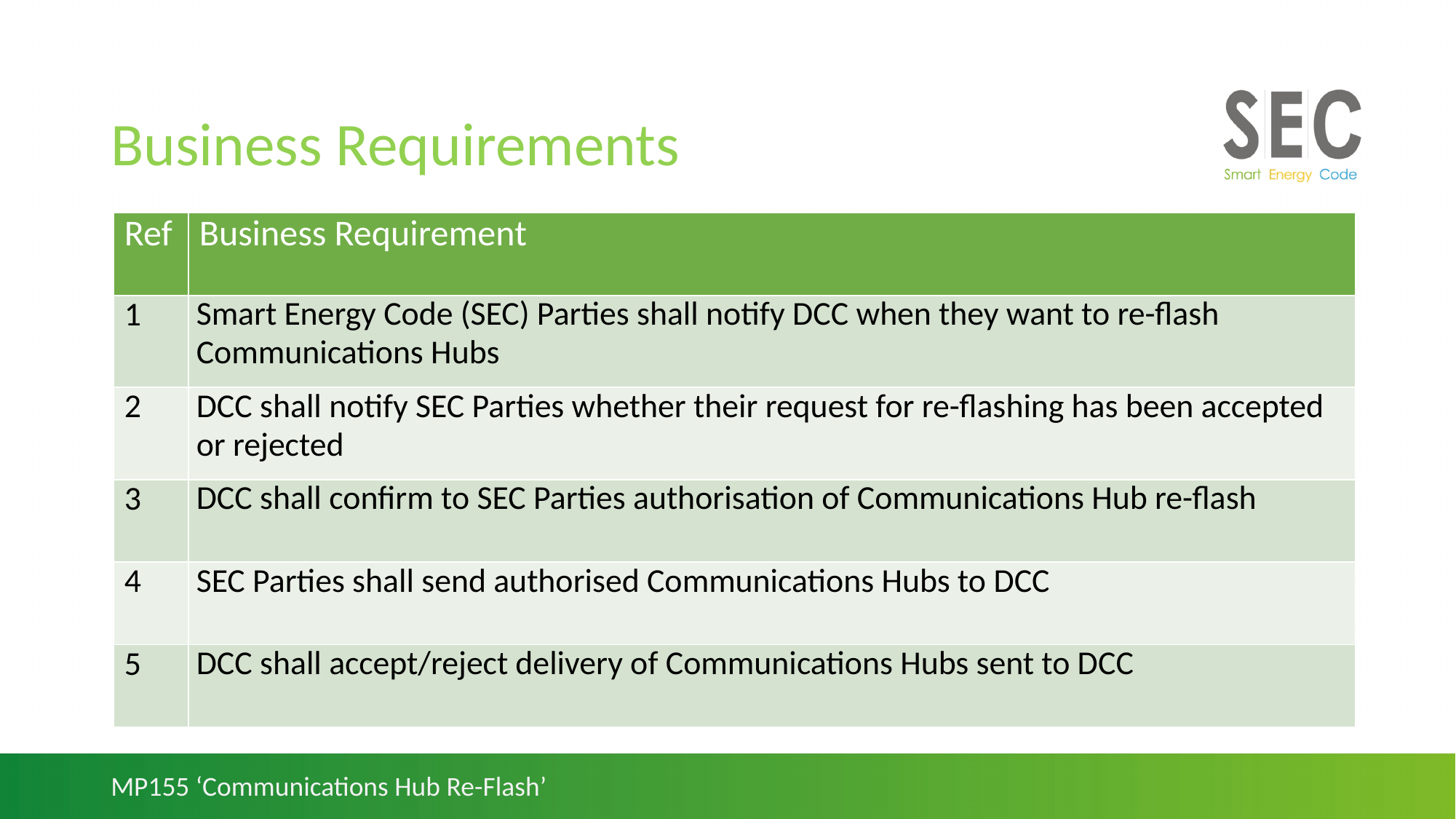

# Business Requirements
| Ref | Business Requirement |
| --- | --- |
| 1 | Smart Energy Code (SEC) Parties shall notify DCC when they want to re-flash Communications Hubs |
| 2 | DCC shall notify SEC Parties whether their request for re-flashing has been accepted or rejected |
| 3 | DCC shall confirm to SEC Parties authorisation of Communications Hub re-flash |
| 4 | SEC Parties shall send authorised Communications Hubs to DCC |
| 5 | DCC shall accept/reject delivery of Communications Hubs sent to DCC |
MP155 ‘Communications Hub Re-Flash’